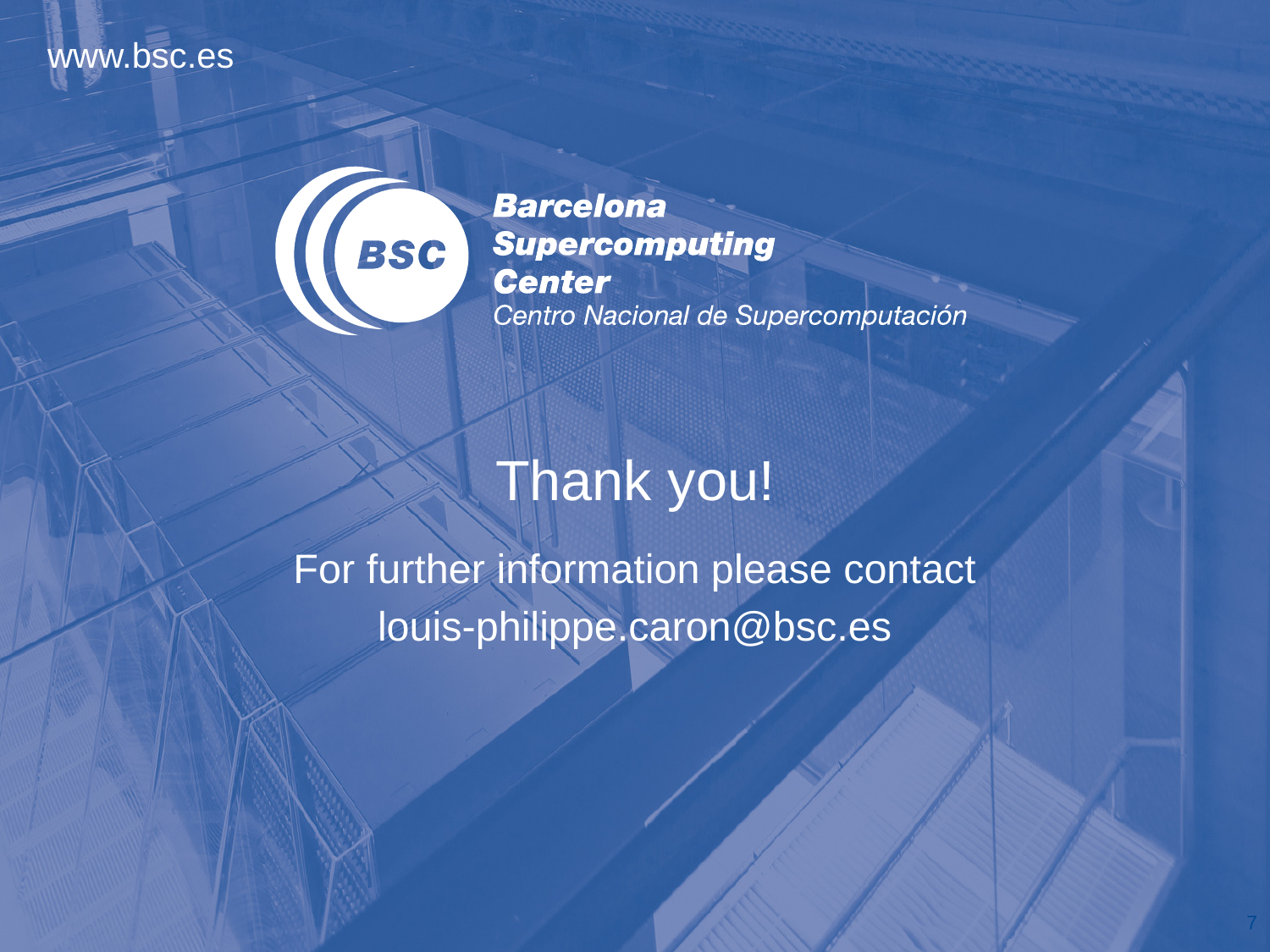

# Thank you!
For further information please contact
louis-philippe.caron@bsc.es
7